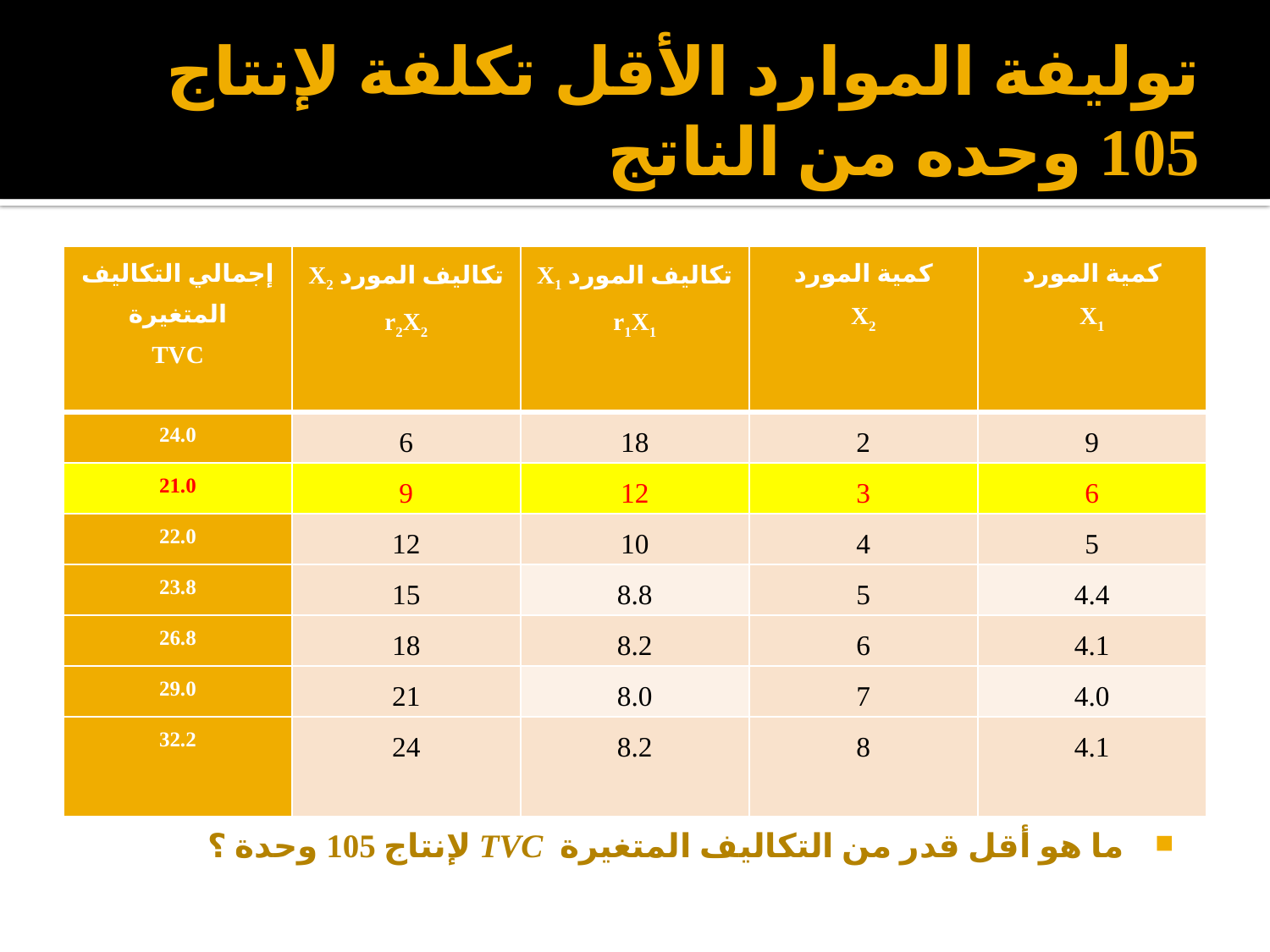

# توليفة الموارد الأقل تكلفة لإنتاج 105 وحده من الناتج
| إجمالي التكاليف المتغيرة TVC | تكاليف المورد X2 r2X2 | تكاليف المورد X1 r1X1 | كمية المورد X2 | كمية المورد X1 |
| --- | --- | --- | --- | --- |
| 24.0 | 6 | 18 | 2 | 9 |
| 21.0 | 9 | 12 | 3 | 6 |
| 22.0 | 12 | 10 | 4 | 5 |
| 23.8 | 15 | 8.8 | 5 | 4.4 |
| 26.8 | 18 | 8.2 | 6 | 4.1 |
| 29.0 | 21 | 8.0 | 7 | 4.0 |
| 32.2 | 24 | 8.2 | 8 | 4.1 |
ما هو أقل قدر من التكاليف المتغيرة  TVC لإنتاج 105 وحدة ؟